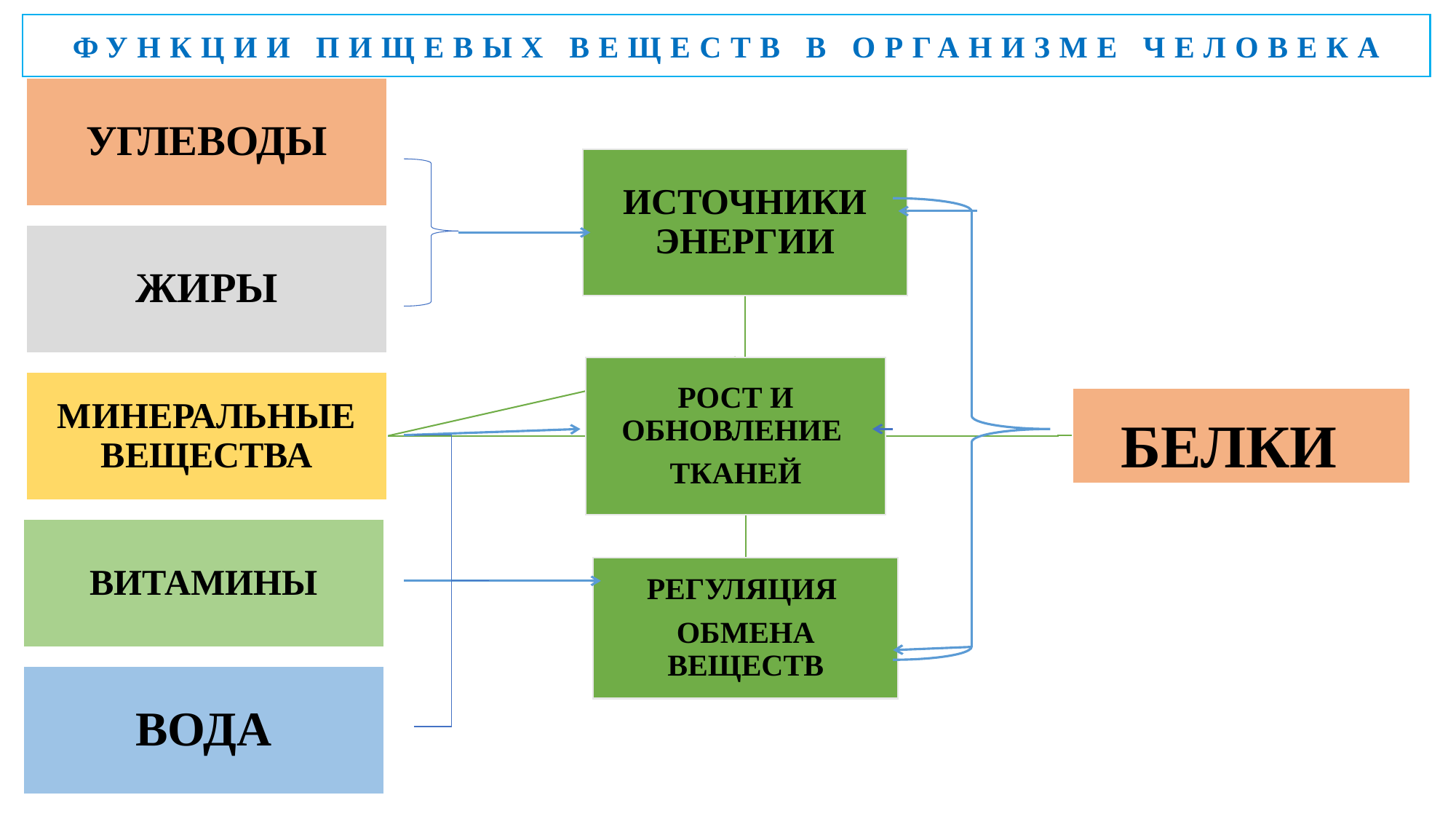

ФУНКЦИИ ПИЩЕВЫХ ВЕЩЕСТВ В ОРГАНИЗМЕ ЧЕЛОВЕКА
УГЛЕВОДЫ
ЖИРЫ
МИНЕРАЛЬНЫЕ ВЕЩЕСТВА
БЕЛКИ
РОСТ И ОБНОВЛЕНИЕ
ТКАНЕЙ
РЕГУЛЯЦИЯ
ОБМЕНА ВЕЩЕСТВ
ИСТОЧНИКИ ЭНЕРГИИ
ВИТАМИНЫ
ВОДА